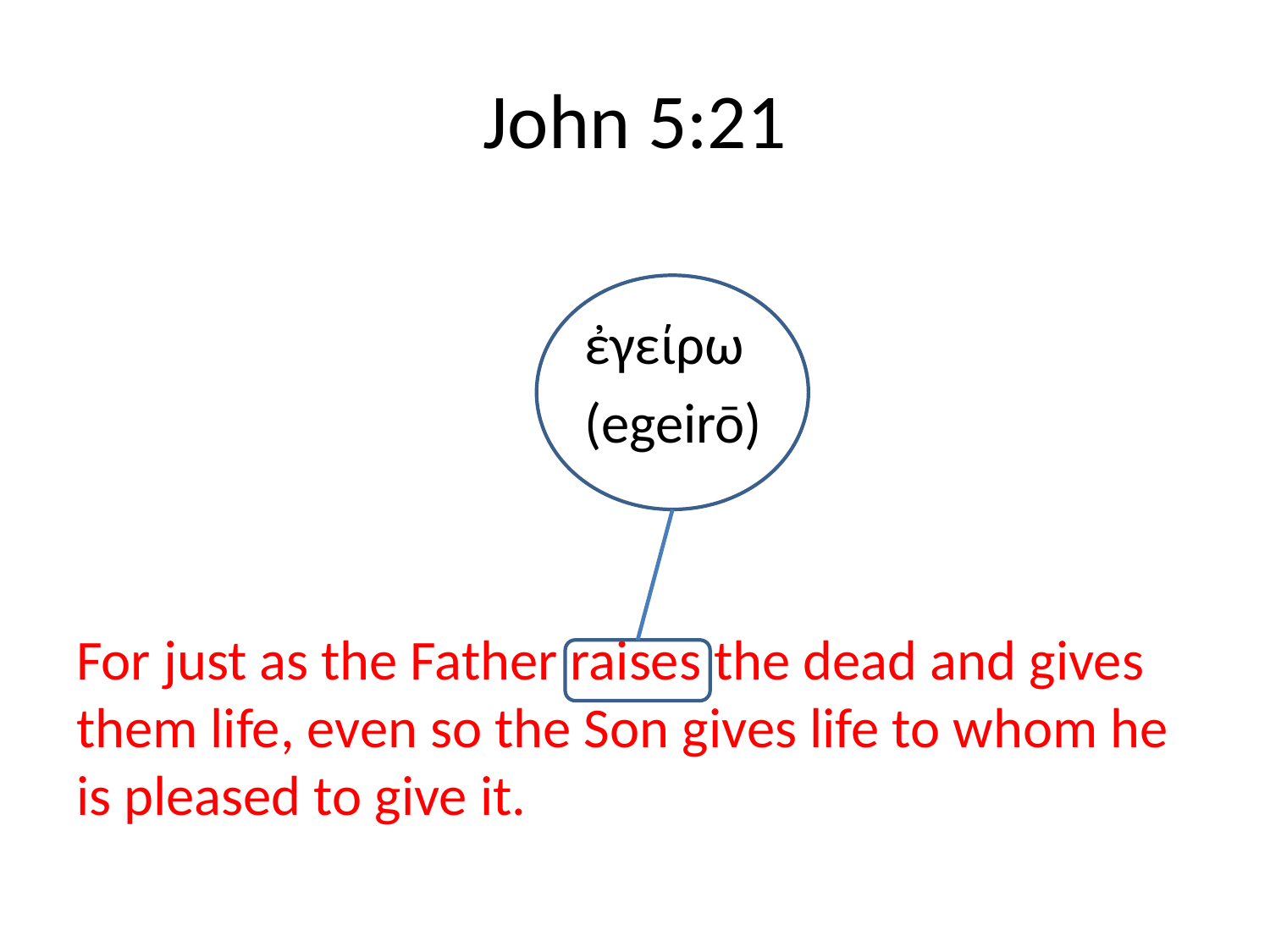

# John 5:21

				ἐγείρω
				(egeirō)

For just as the Father raises the dead and gives them life, even so the Son gives life to whom he is pleased to give it.